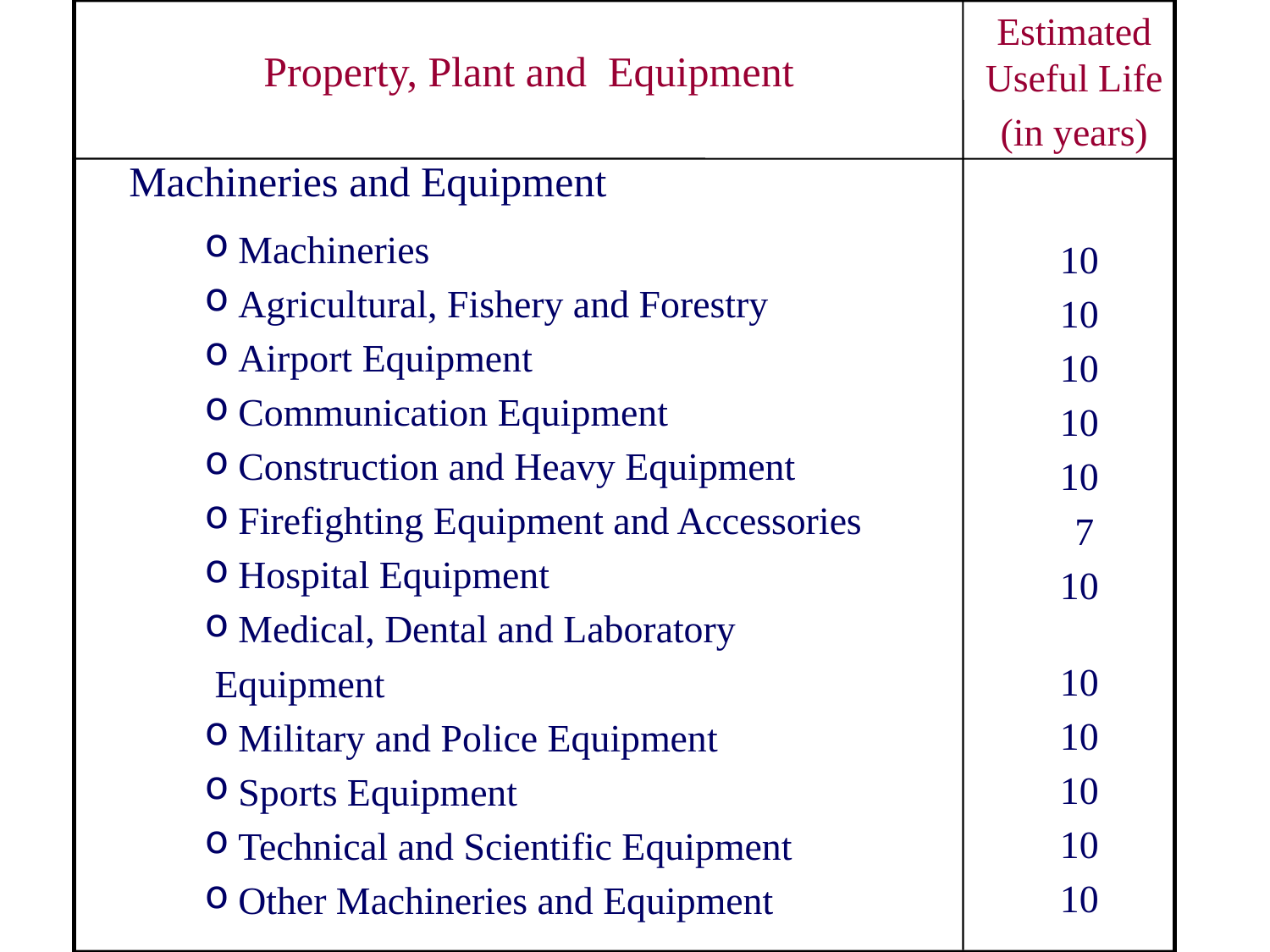

Property, Plant and  Equipment
Estimated Useful Life
(in years)

Machineries and Equipment

 Machineries
 Agricultural, Fishery and Forestry
 Airport Equipment
 Communication Equipment
 Construction and Heavy Equipment
 Firefighting Equipment and Accessories
 Hospital Equipment
 Medical, Dental and Laboratory
 Equipment
 Military and Police Equipment
 Sports Equipment
 Technical and Scientific Equipment
 Other Machineries and Equipment
10
10
10
10
10
 7
10

10
10
10
10
10